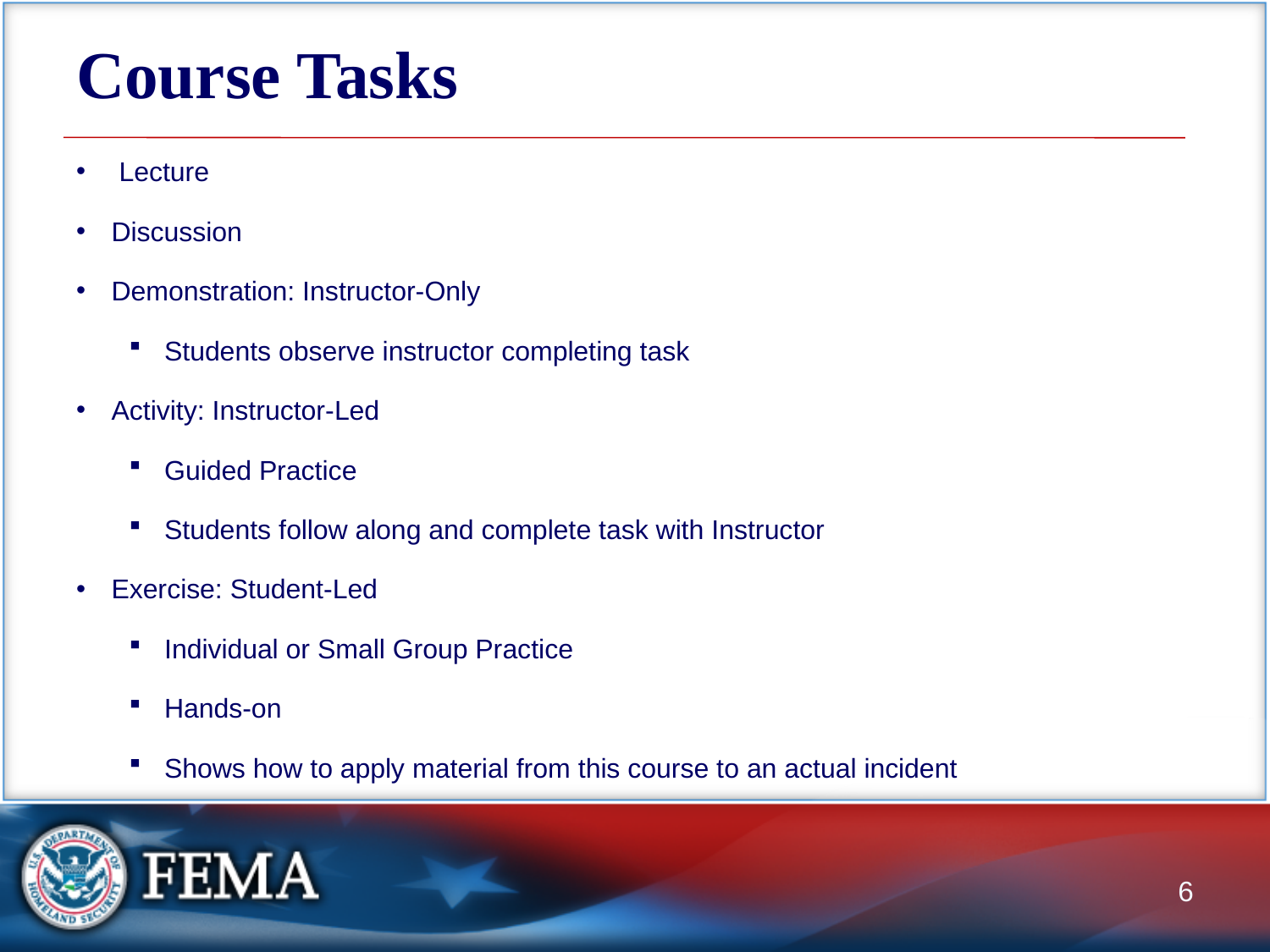

# Course Tasks
 Lecture
Discussion
Demonstration: Instructor-Only
Students observe instructor completing task
Activity: Instructor-Led
Guided Practice
Students follow along and complete task with Instructor
Exercise: Student-Led
Individual or Small Group Practice
Hands-on
Shows how to apply material from this course to an actual incident
6